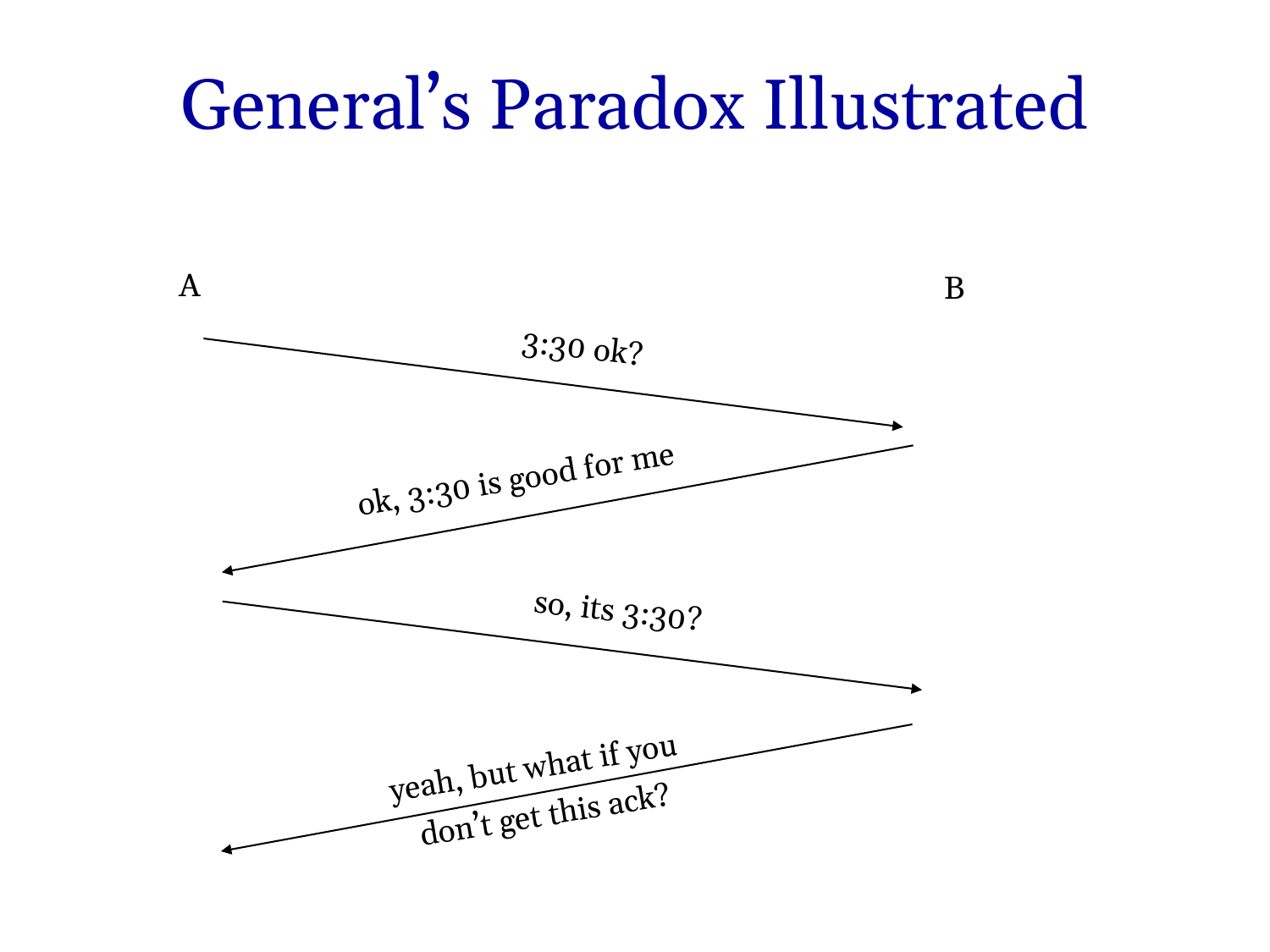

# General’s Paradox Illustrated
A
B
3:30 ok?

ok, 3:30 is good for me
so, its 3:30?

yeah, but what if you
 don’t get this ack?